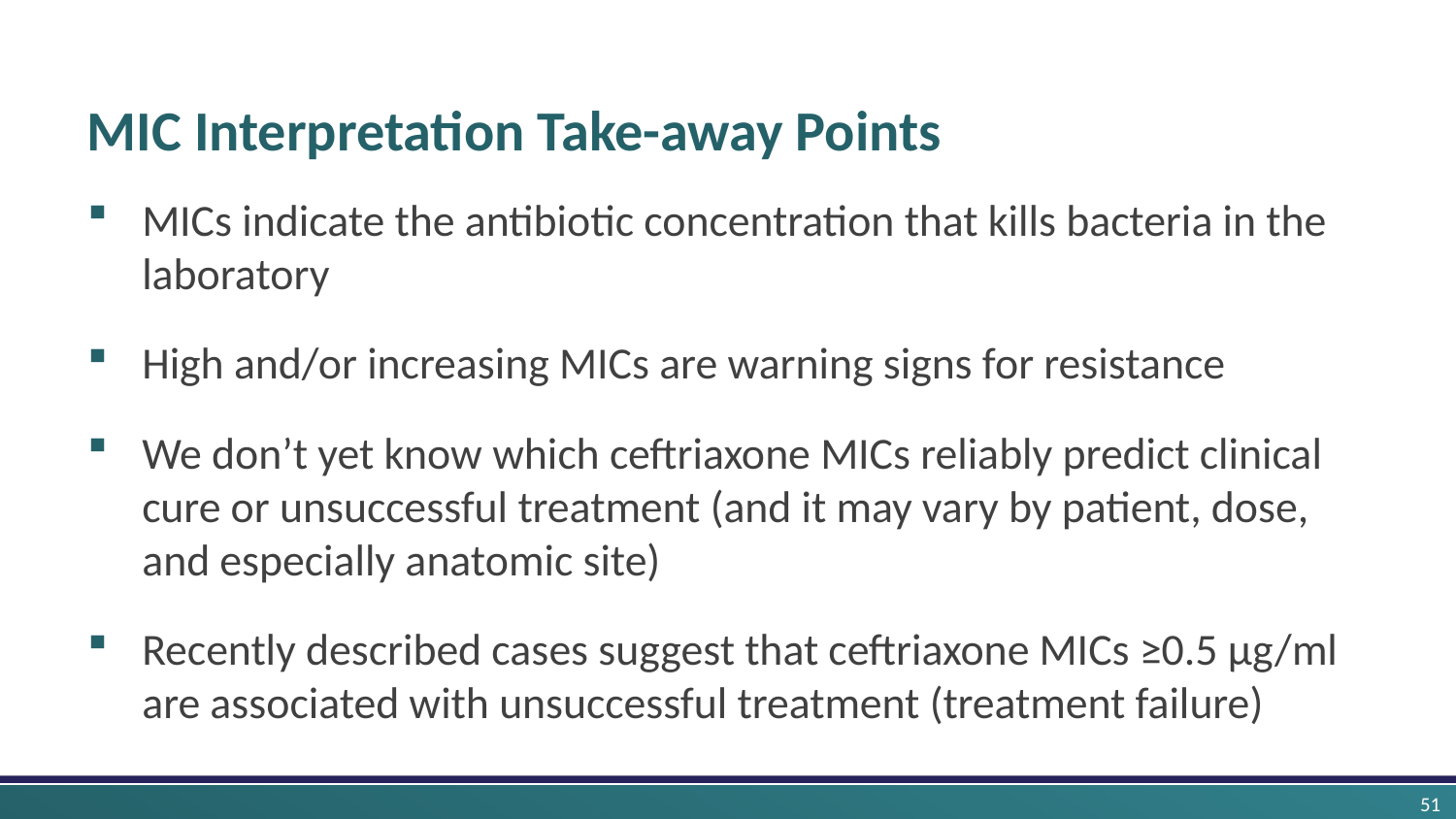

# MIC Interpretation Take-away Points
MICs indicate the antibiotic concentration that kills bacteria in the laboratory
High and/or increasing MICs are warning signs for resistance
We don’t yet know which ceftriaxone MICs reliably predict clinical cure or unsuccessful treatment (and it may vary by patient, dose, and especially anatomic site)
Recently described cases suggest that ceftriaxone MICs ≥0.5 µg/ml are associated with unsuccessful treatment (treatment failure)
51